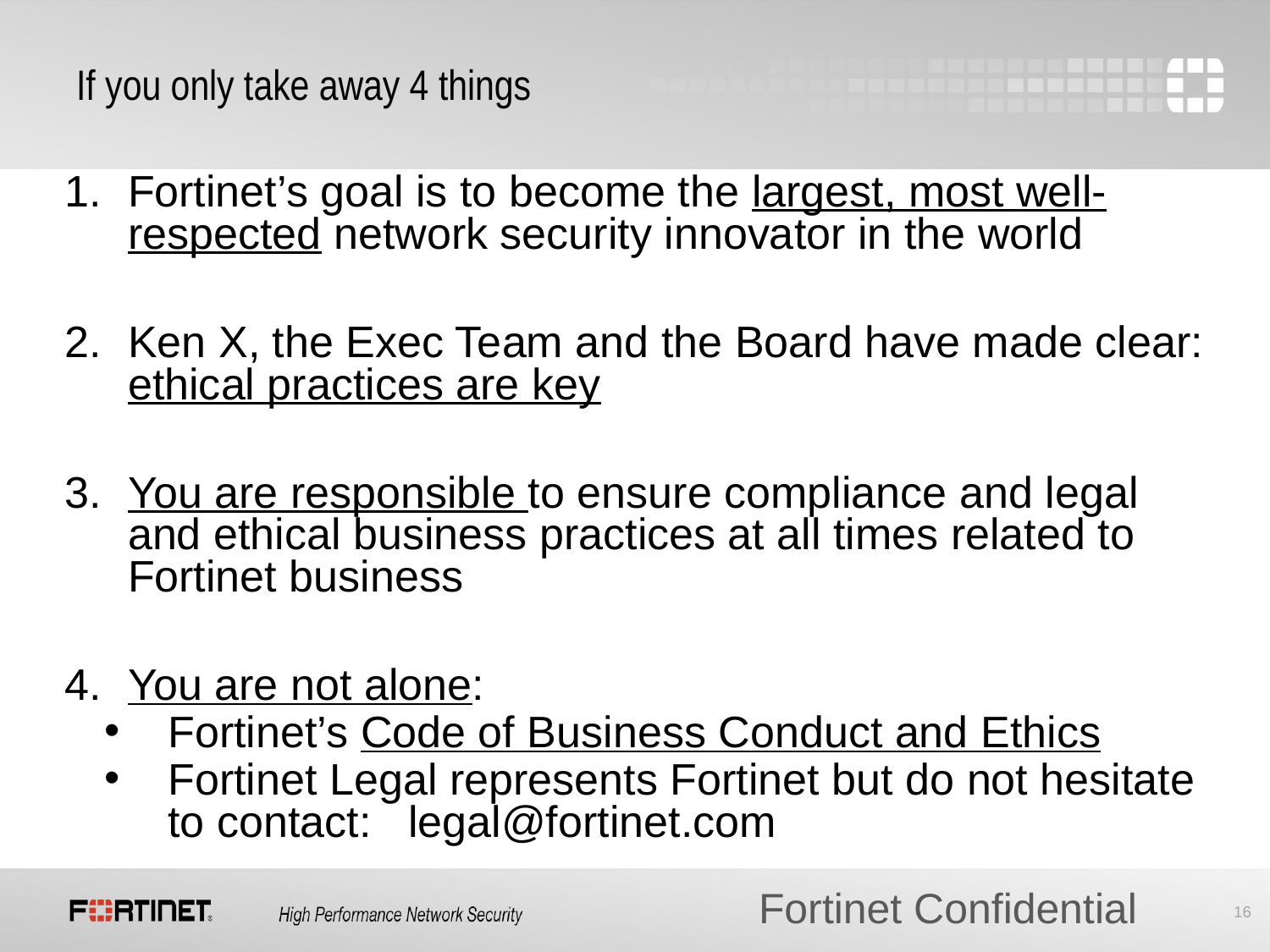

# If you only take away 4 things
Fortinet’s goal is to become the largest, most well-respected network security innovator in the world

Ken X, the Exec Team and the Board have made clear: ethical practices are key

You are responsible to ensure compliance and legal and ethical business practices at all times related to Fortinet business

You are not alone:
Fortinet’s Code of Business Conduct and Ethics
Fortinet Legal represents Fortinet but do not hesitate to contact:   legal@fortinet.com

Fortinet Confidential